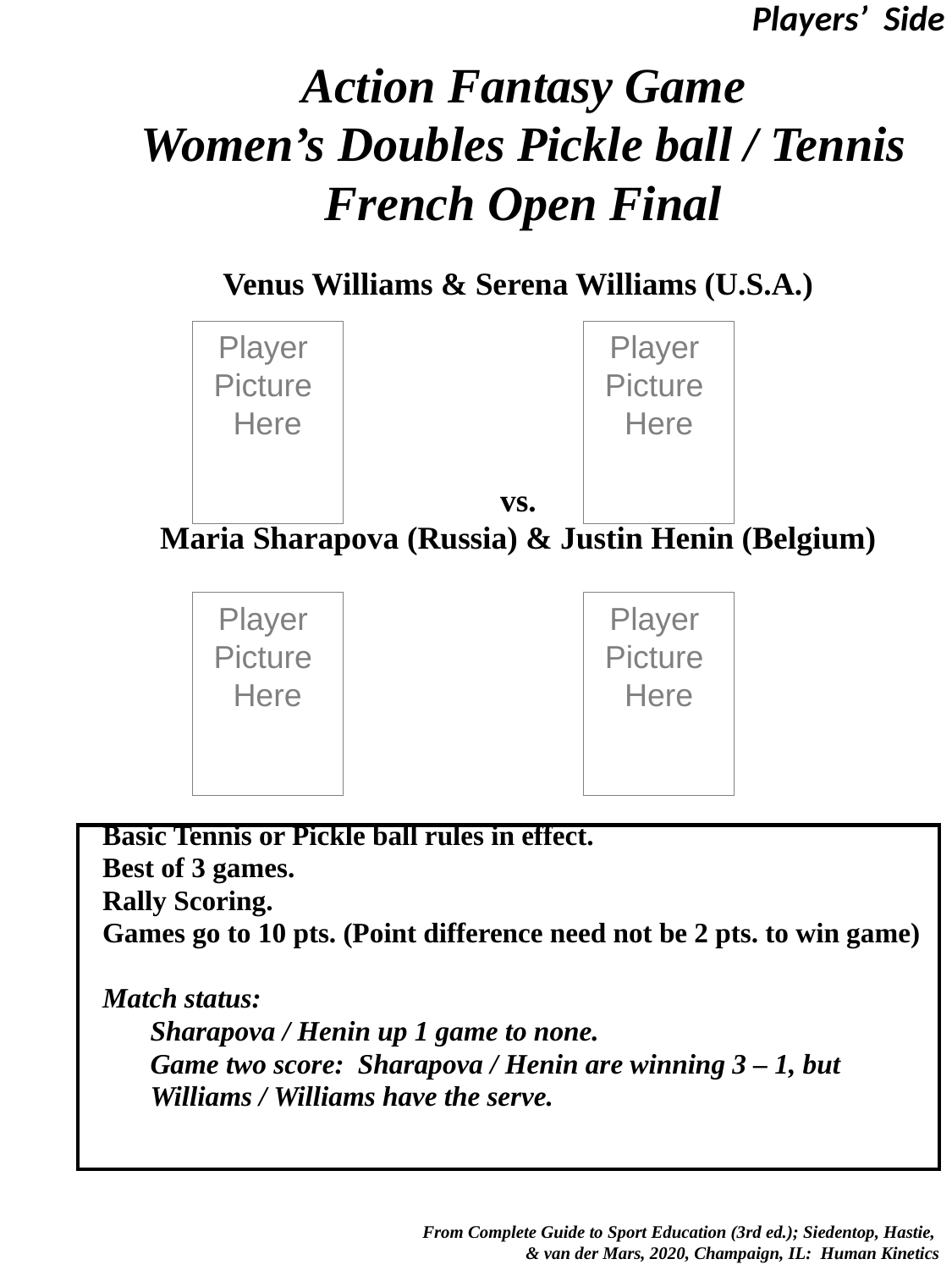

Players’  Side
# Action Fantasy Game Women’s Doubles Pickle ball / Tennis French Open Final
Venus Williams & Serena Williams (U.S.A.)

vs.
Maria Sharapova (Russia) & Justin Henin (Belgium)

Basic Tennis or Pickle ball rules in effect.
Best of 3 games.
Rally Scoring.
Games go to 10 pts. (Point difference need not be 2 pts. to win game)

Match status:
	Sharapova / Henin up 1 game to none.
	Game two score:  Sharapova / Henin are winning 3 – 1, but
	Williams / Williams have the serve.
Player
Picture
Here

Player
Picture
Here

Player
Picture
Here

Player
Picture
Here

 From Complete Guide to Sport Education (3rd ed.); Siedentop, Hastie,
& van der Mars, 2020, Champaign, IL:  Human Kinetics